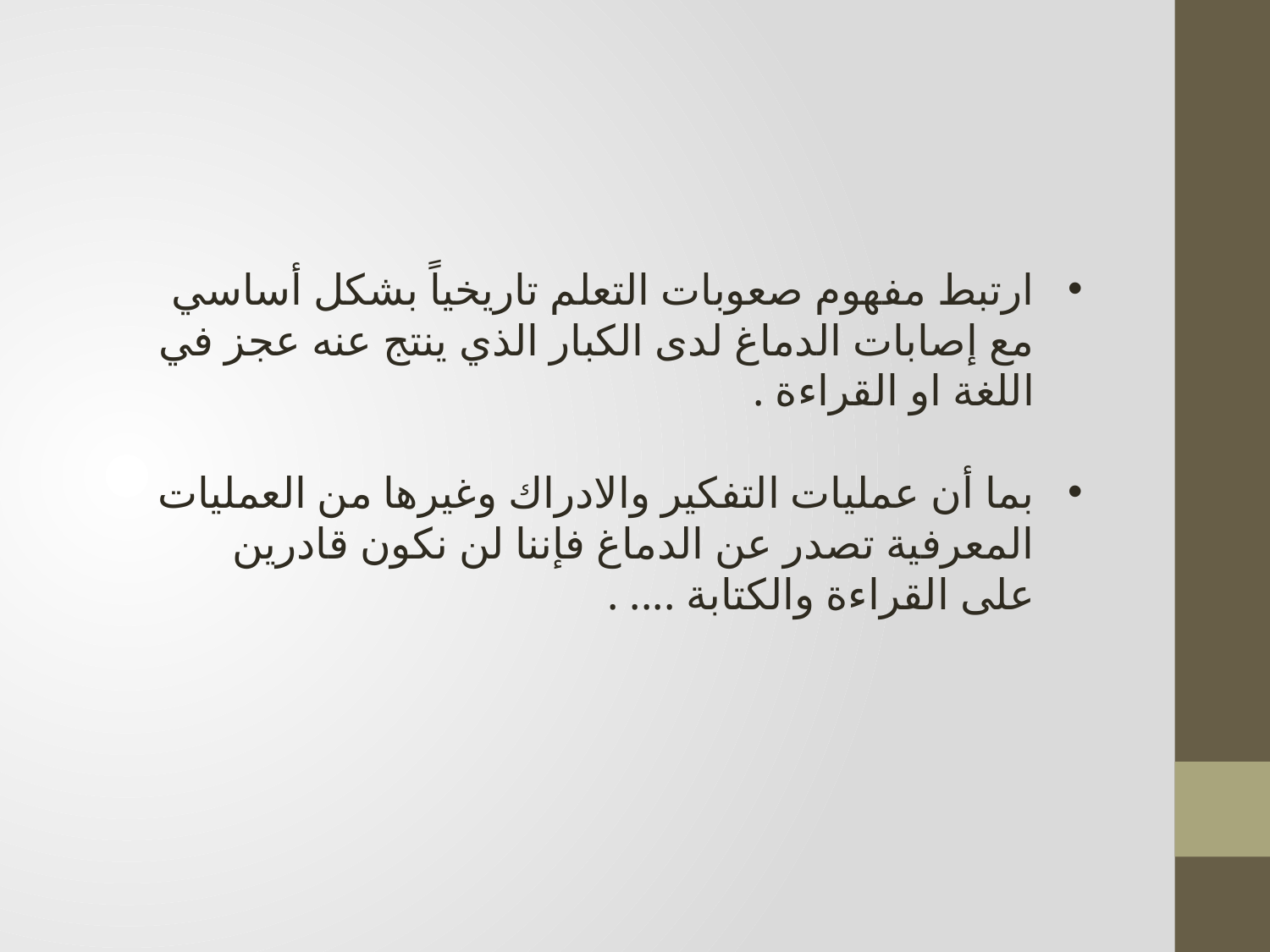

ارتبط مفهوم صعوبات التعلم تاريخياً بشكل أساسي مع إصابات الدماغ لدى الكبار الذي ينتج عنه عجز في اللغة او القراءة .

بما أن عمليات التفكير والادراك وغيرها من العمليات المعرفية تصدر عن الدماغ فإننا لن نكون قادرين على القراءة والكتابة .... .